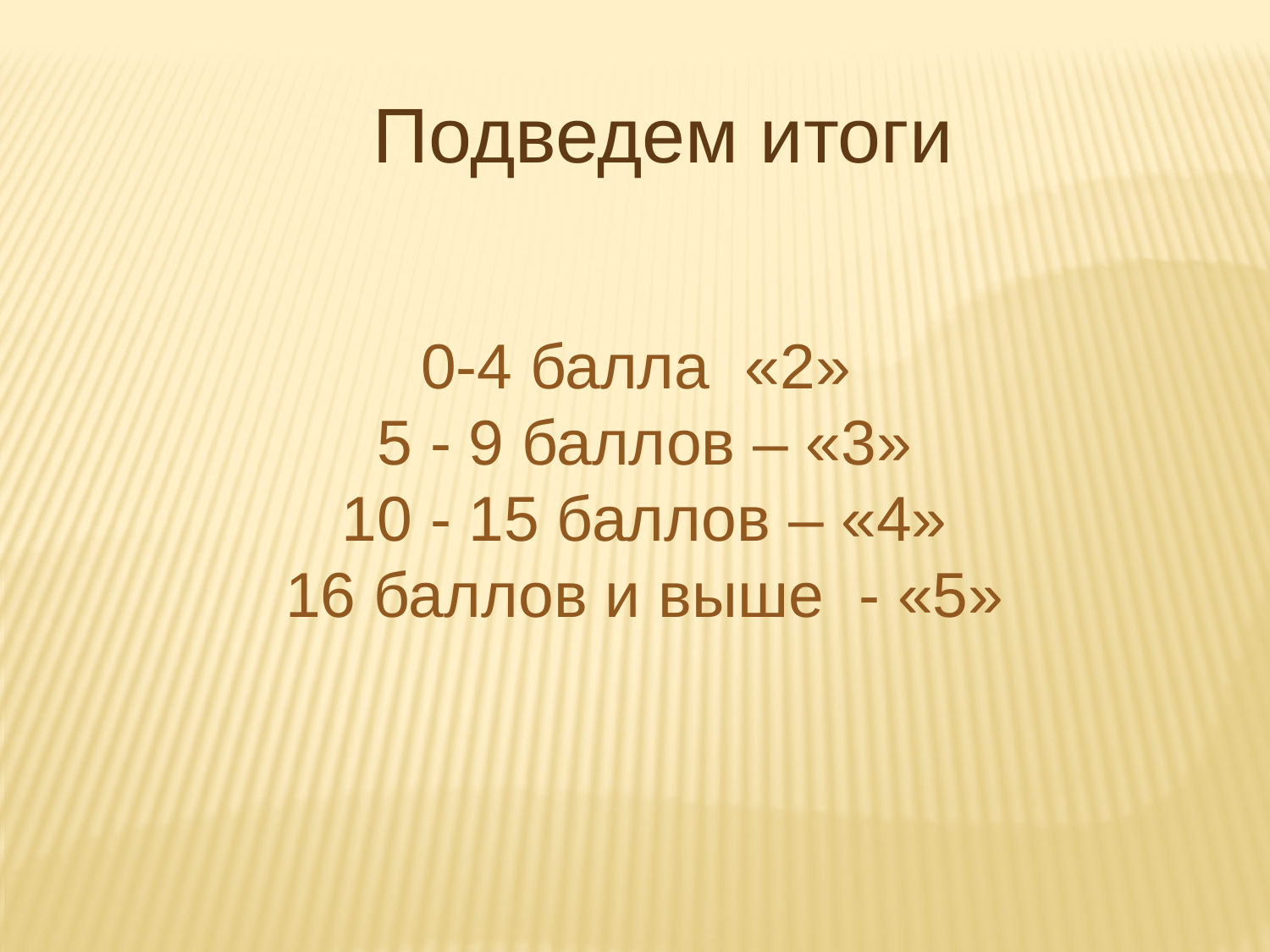

Подведем итоги
0-4 балла  «2»
5 - 9 баллов – «3»
10 - 15 баллов – «4»
16 баллов и выше  - «5»